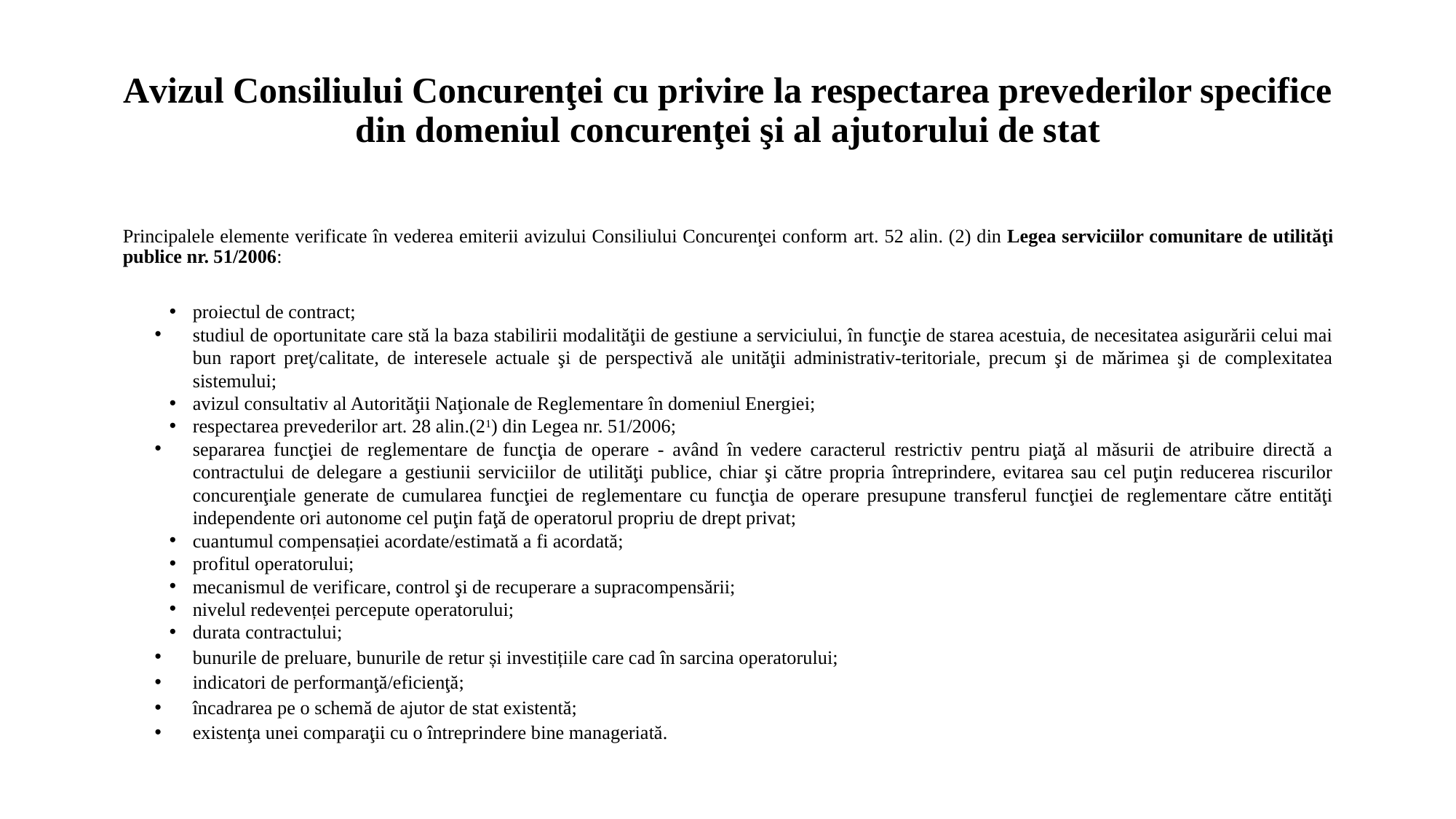

# Avizul Consiliului Concurenţei cu privire la respectarea prevederilor specifice din domeniul concurenţei şi al ajutorului de stat

Principalele elemente verificate în vederea emiterii avizului Consiliului Concurenţei conform art. 52 alin. (2) din Legea serviciilor comunitare de utilităţi publice nr. 51/2006:

proiectul de contract;
studiul de oportunitate care stă la baza stabilirii modalităţii de gestiune a serviciului, în funcţie de starea acestuia, de necesitatea asigurării celui mai bun raport preţ/calitate, de interesele actuale şi de perspectivă ale unităţii administrativ-teritoriale, precum şi de mărimea şi de complexitatea sistemului;
avizul consultativ al Autorităţii Naţionale de Reglementare în domeniul Energiei;
respectarea prevederilor art. 28 alin.(21) din Legea nr. 51/2006;
separarea funcţiei de reglementare de funcţia de operare - având în vedere caracterul restrictiv pentru piaţă al măsurii de atribuire directă a contractului de delegare a gestiunii serviciilor de utilităţi publice, chiar şi către propria întreprindere, evitarea sau cel puţin reducerea riscurilor concurenţiale generate de cumularea funcţiei de reglementare cu funcţia de operare presupune transferul funcţiei de reglementare către entităţi independente ori autonome cel puţin faţă de operatorul propriu de drept privat;
cuantumul compensației acordate/estimată a fi acordată;
profitul operatorului;
mecanismul de verificare, control şi de recuperare a supracompensării;
nivelul redevenței percepute operatorului;
durata contractului;
bunurile de preluare, bunurile de retur și investițiile care cad în sarcina operatorului;
indicatori de performanţă/eficienţă;
încadrarea pe o schemă de ajutor de stat existentă;
existenţa unei comparaţii cu o întreprindere bine manageriată.